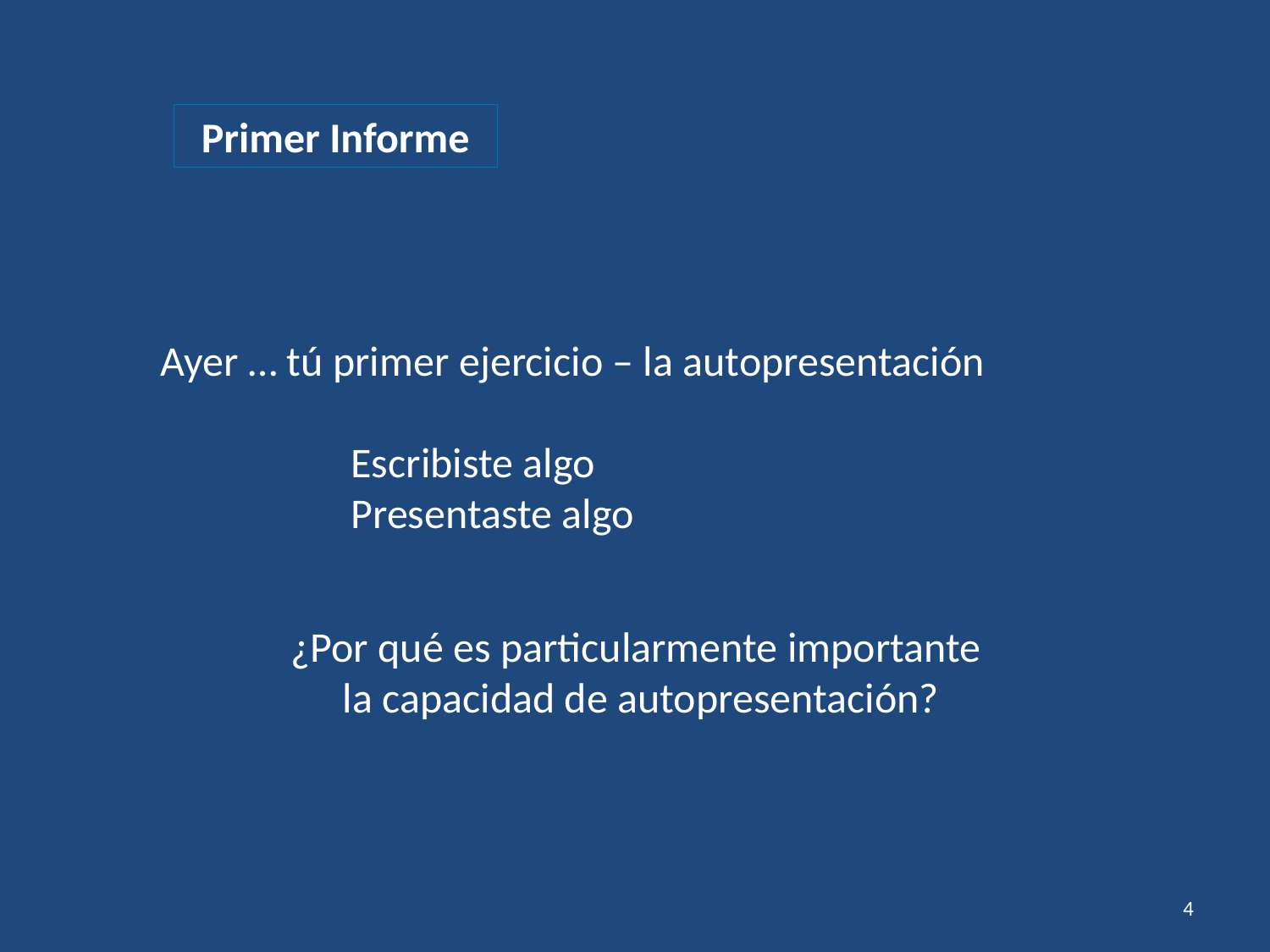

Primer Informe

Ayer … tú primer ejercicio – la autopresentación

Escribiste algo
Presentaste algo
¿Por qué es particularmente importante
la capacidad de autopresentación?

4